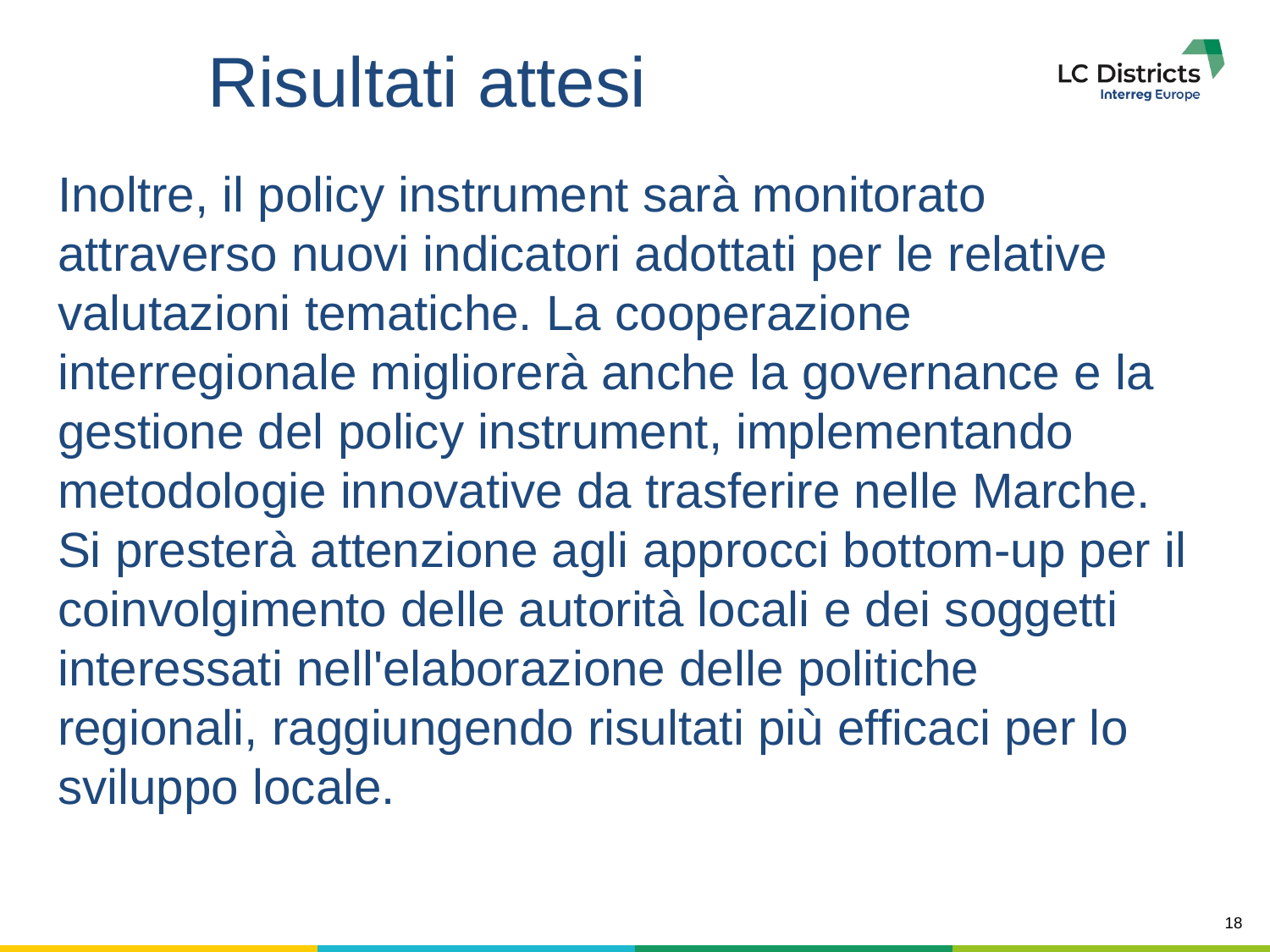

# Risultati attesi
Inoltre, il policy instrument sarà monitorato attraverso nuovi indicatori adottati per le relative valutazioni tematiche. La cooperazione interregionale migliorerà anche la governance e la gestione del policy instrument, implementando metodologie innovative da trasferire nelle Marche. Si presterà attenzione agli approcci bottom-up per il coinvolgimento delle autorità locali e dei soggetti interessati nell'elaborazione delle politiche regionali, raggiungendo risultati più efficaci per lo sviluppo locale.